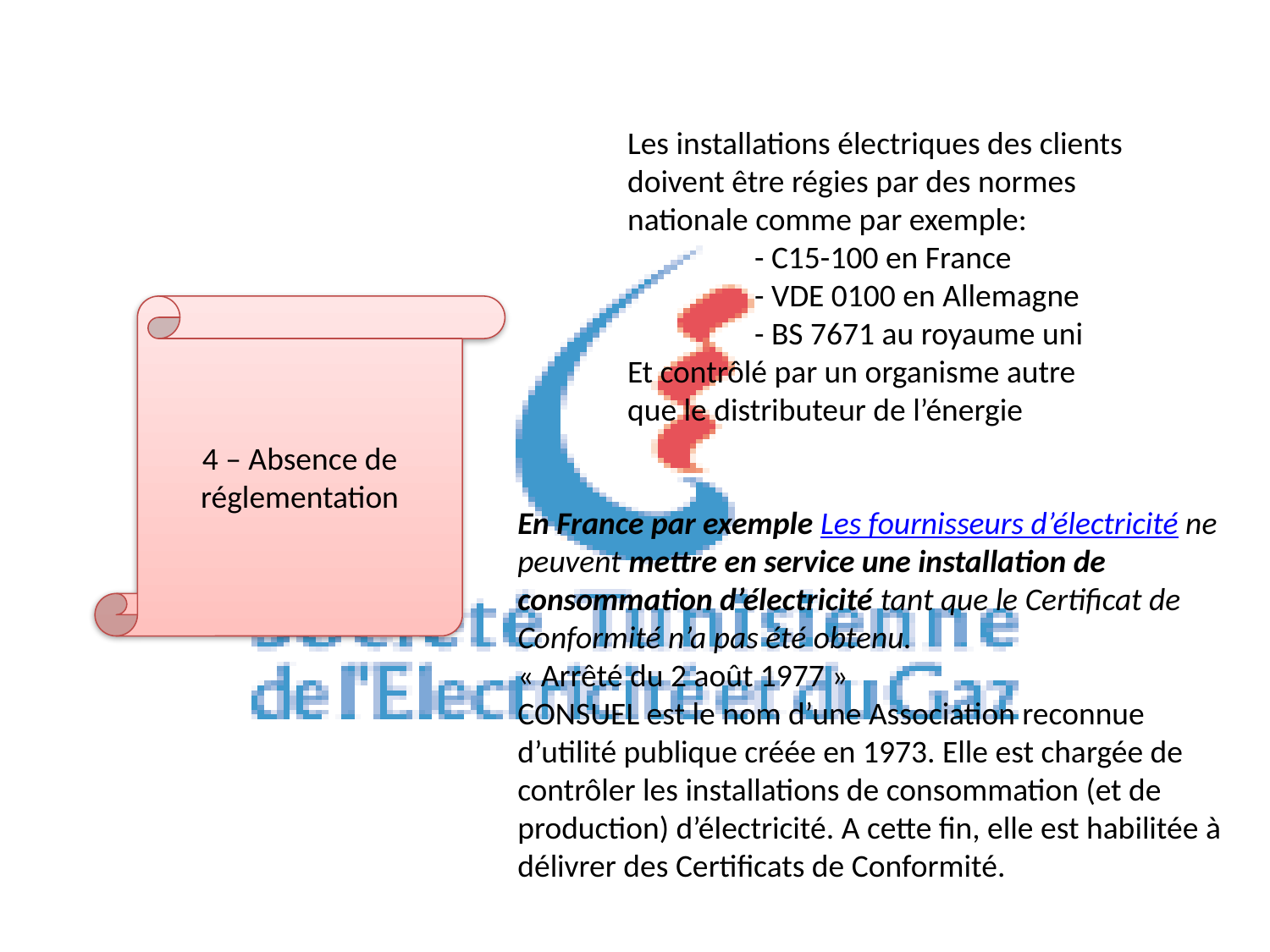

Les installations électriques des clients doivent être régies par des normes nationale comme par exemple:
	- C15-100 en France
	- VDE 0100 en Allemagne
	- BS 7671 au royaume uni
Et contrôlé par un organisme autre que le distributeur de l’énergie
4 – Absence de réglementation
En France par exemple Les fournisseurs d’électricité ne peuvent mettre en service une installation de consommation d’électricité tant que le Certificat de Conformité n’a pas été obtenu.
« Arrêté du 2 août 1977 »
CONSUEL est le nom d’une Association reconnue d’utilité publique créée en 1973. Elle est chargée de contrôler les installations de consommation (et de production) d’électricité. A cette fin, elle est habilitée à délivrer des Certificats de Conformité.